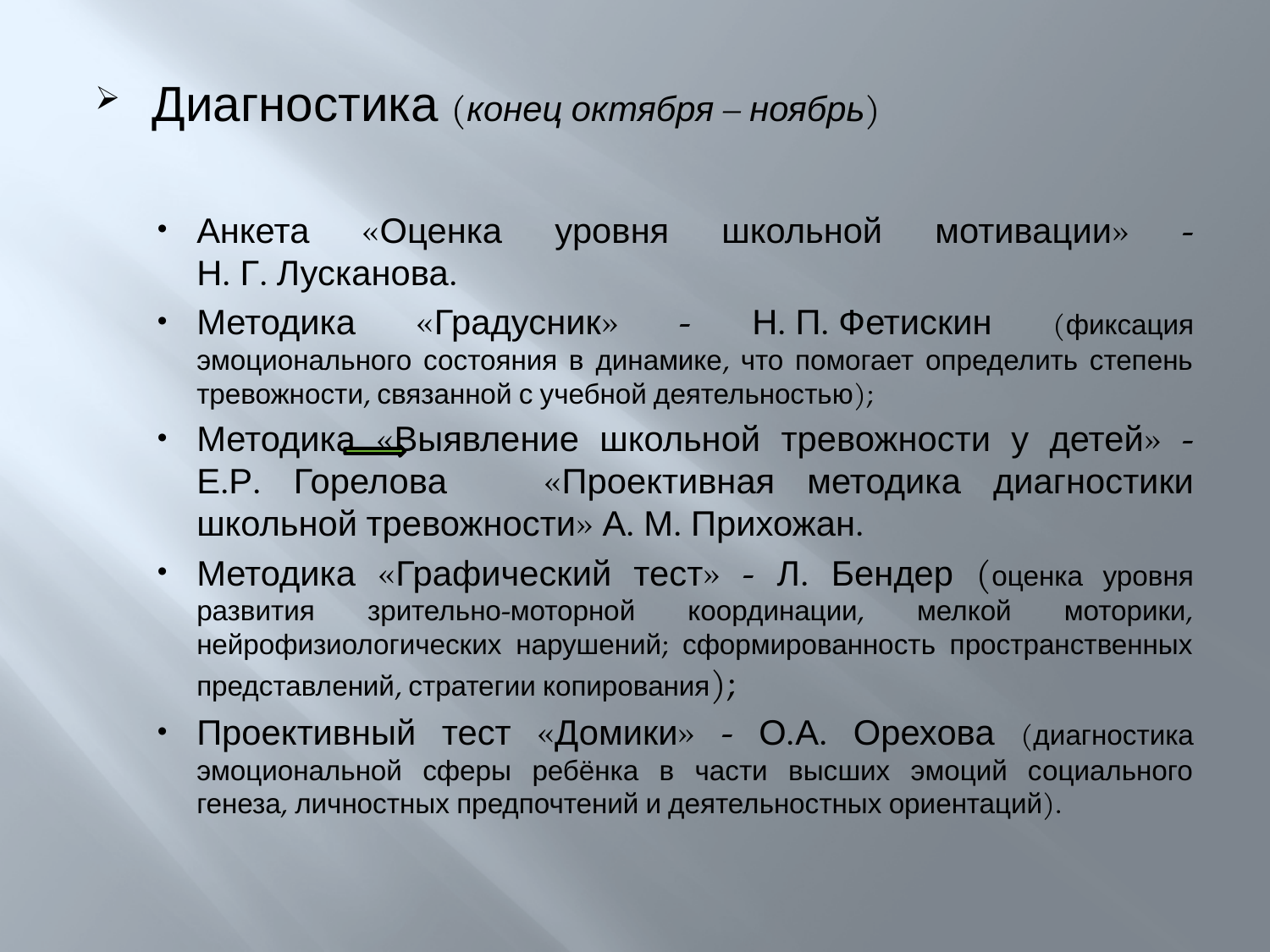

Диагностика (конец октября – ноябрь)

Анкета «Оценка уровня школьной мотивации» - Н. Г. Лусканова.
Методика «Градусник» - Н. П. Фетискин (фиксация эмоционального состояния в динамике, что помогает определить степень тревожности, связанной с учебной деятельностью);
Методика «Выявление школьной тревожности у детей» - Е.Р. Горелова   «Проективная методика диагностики школьной тревожности» А. М. Прихожан.
Методика «Графический тест» - Л. Бендер (оценка уровня развития зрительно-моторной координации, мелкой моторики, нейрофизиологических нарушений; сформированность пространственных представлений, стратегии копирования);
Проективный тест «Домики» - О.А. Орехова (диагностика эмоциональной сферы ребёнка в части высших эмоций социального генеза, личностных предпочтений и деятельностных ориентаций).